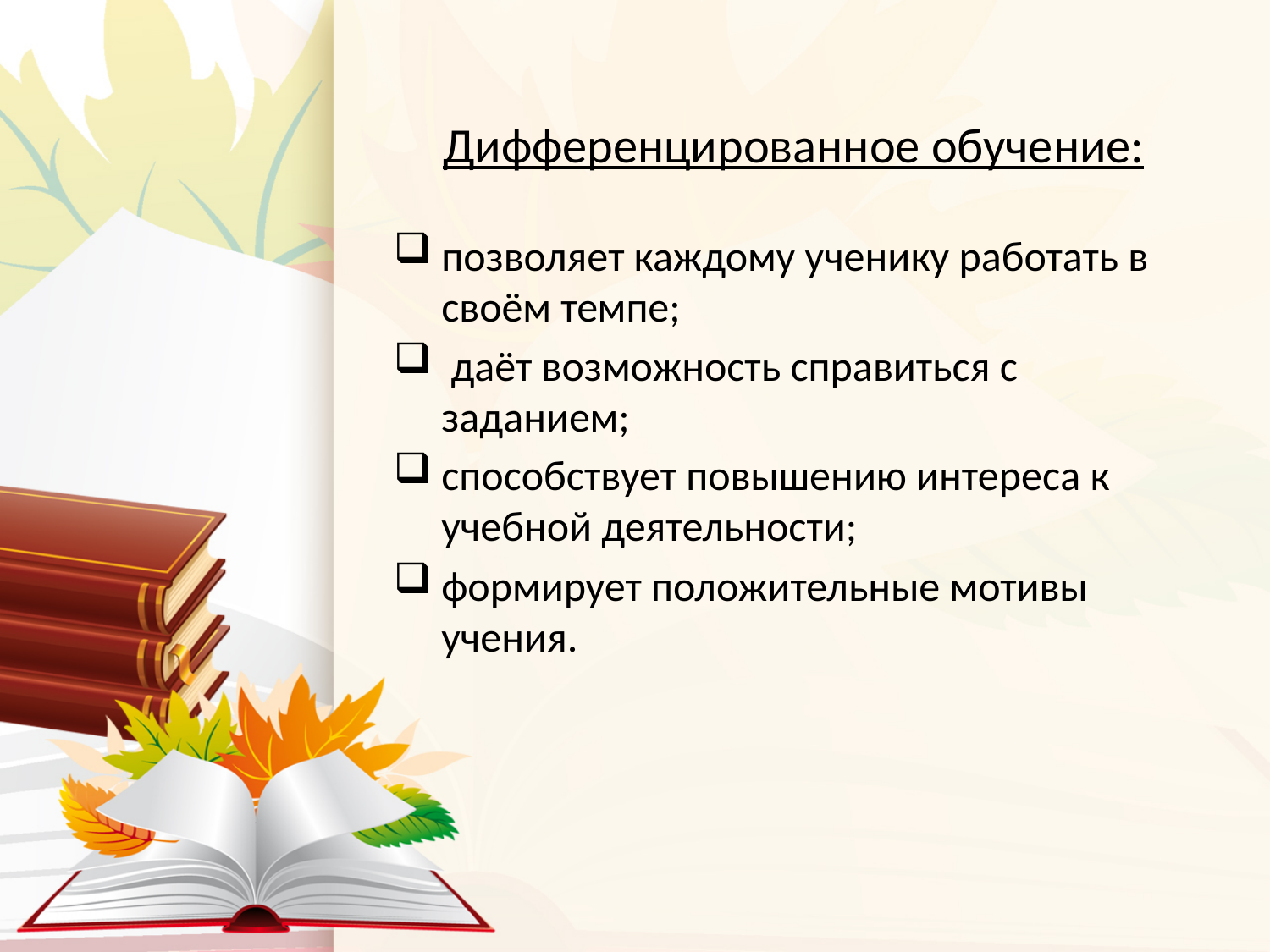

# Дифференцированное обучение:
позволяет каждому ученику работать в своём темпе;
 даёт возможность справиться с заданием;
способствует повышению интереса к учебной деятельности;
формирует положительные мотивы учения.